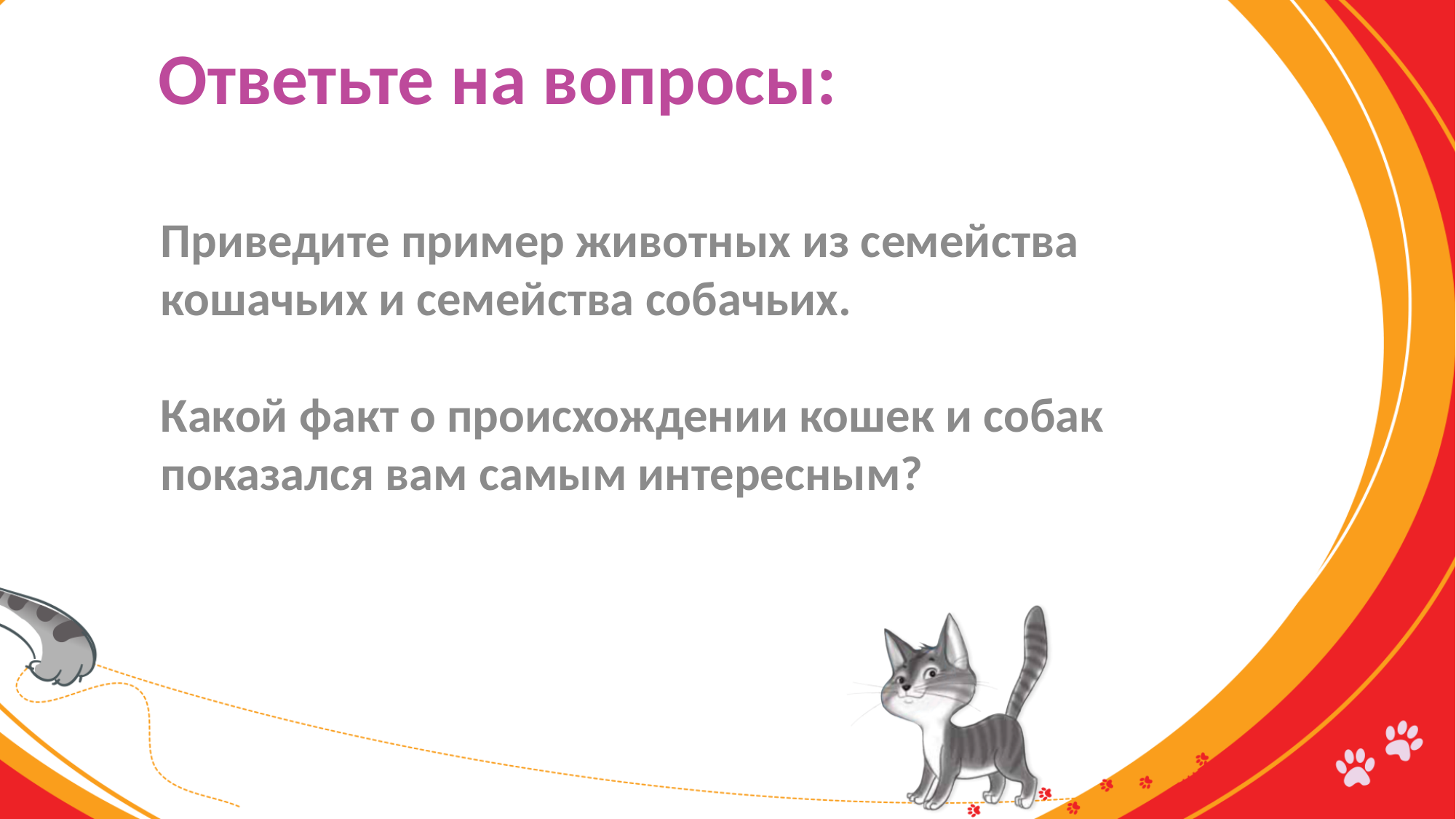

# Ответьте на вопросы:
Приведите пример животных из семейства кошачьих и семейства собачьих.

Какой факт о происхождении кошек и собак показался вам самым интересным?